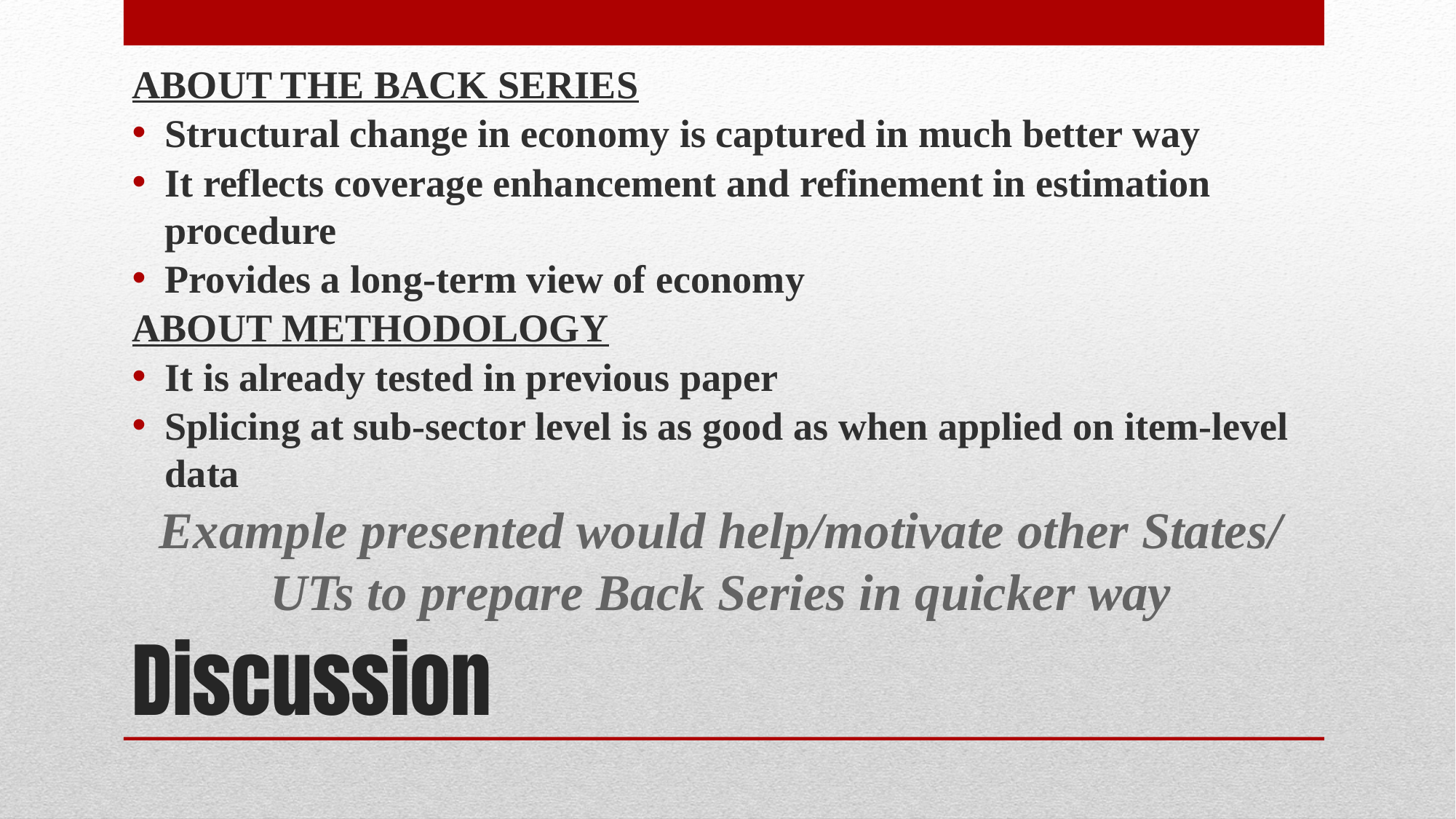

ABOUT THE BACK SERIES
Structural change in economy is captured in much better way
It reflects coverage enhancement and refinement in estimation procedure
Provides a long-term view of economy
ABOUT METHODOLOGY
It is already tested in previous paper
Splicing at sub-sector level is as good as when applied on item-level data
Example presented would help/motivate other States/ UTs to prepare Back Series in quicker way
# Discussion